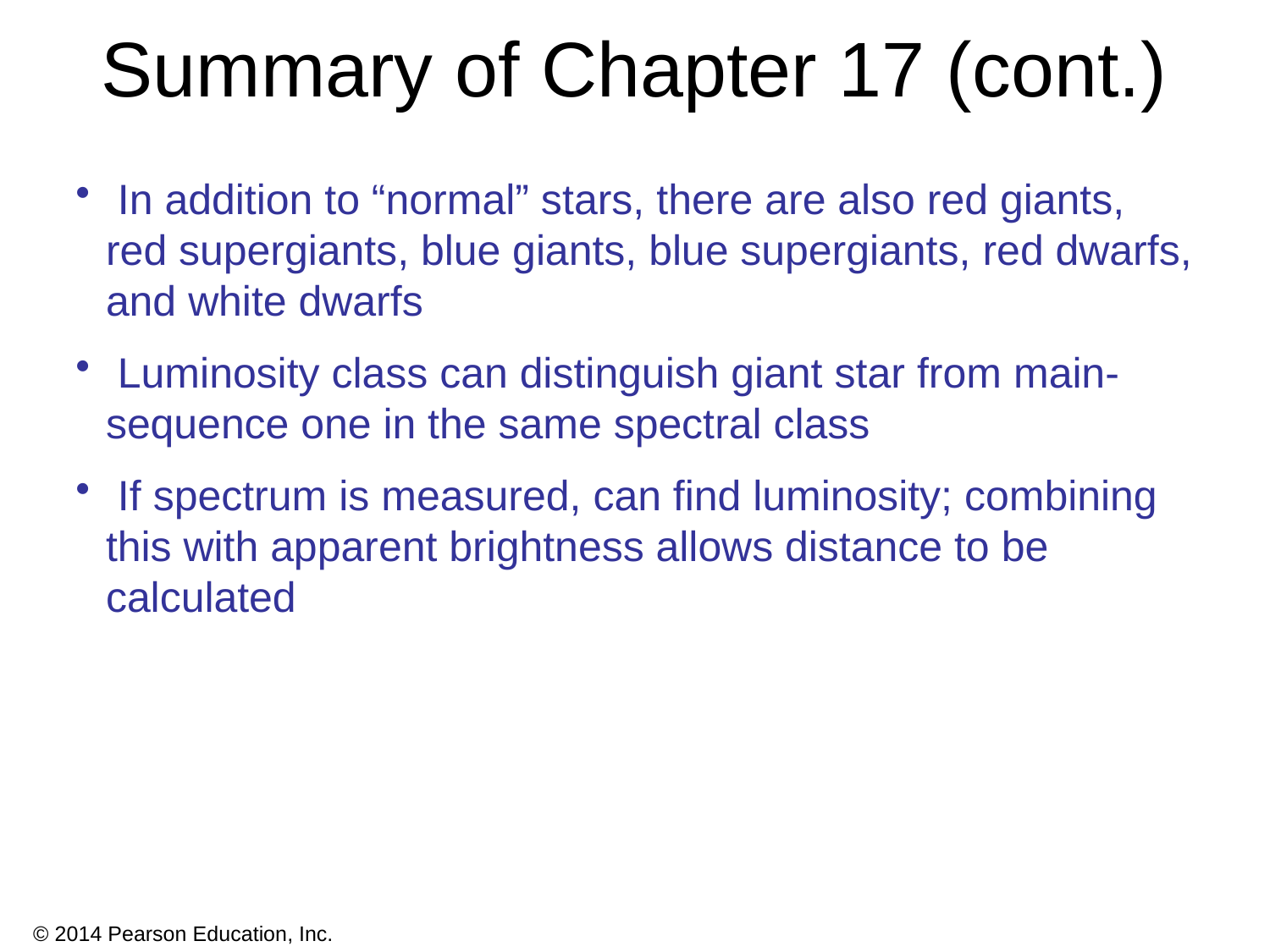

# Summary of Chapter 17 (cont.)
 In addition to “normal” stars, there are also red giants, red supergiants, blue giants, blue supergiants, red dwarfs, and white dwarfs
 Luminosity class can distinguish giant star from main-sequence one in the same spectral class
 If spectrum is measured, can find luminosity; combining this with apparent brightness allows distance to be calculated